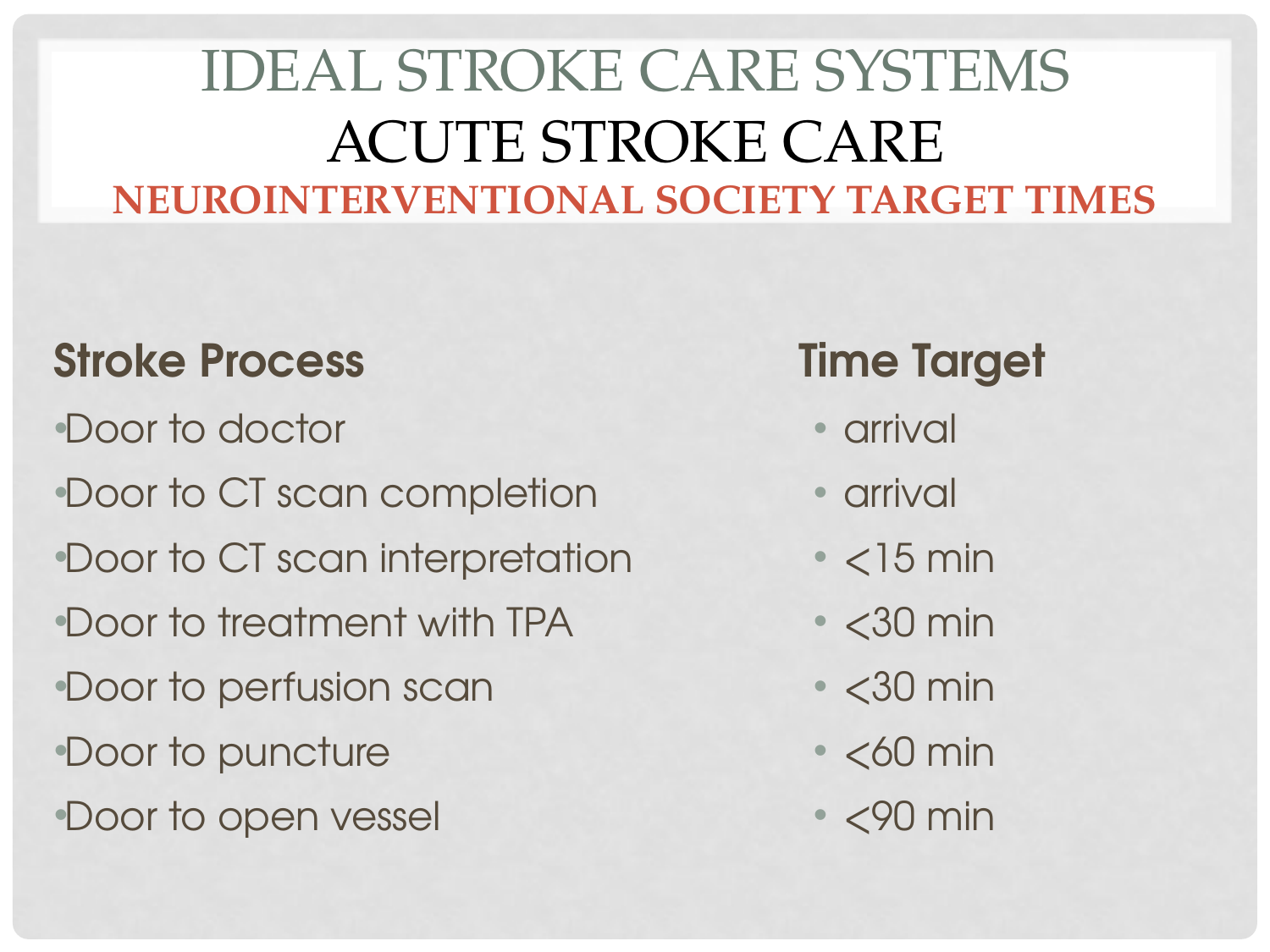

# Ideal stroke care systems acute stroke care Neurointerventional Society Target Times
Stroke Process
Door to doctor
Door to CT scan completion
Door to CT scan interpretation
Door to treatment with TPA
Door to perfusion scan
Door to puncture
Door to open vessel
Time Target
arrival
arrival
<15 min
<30 min
<30 min
<60 min
<90 min